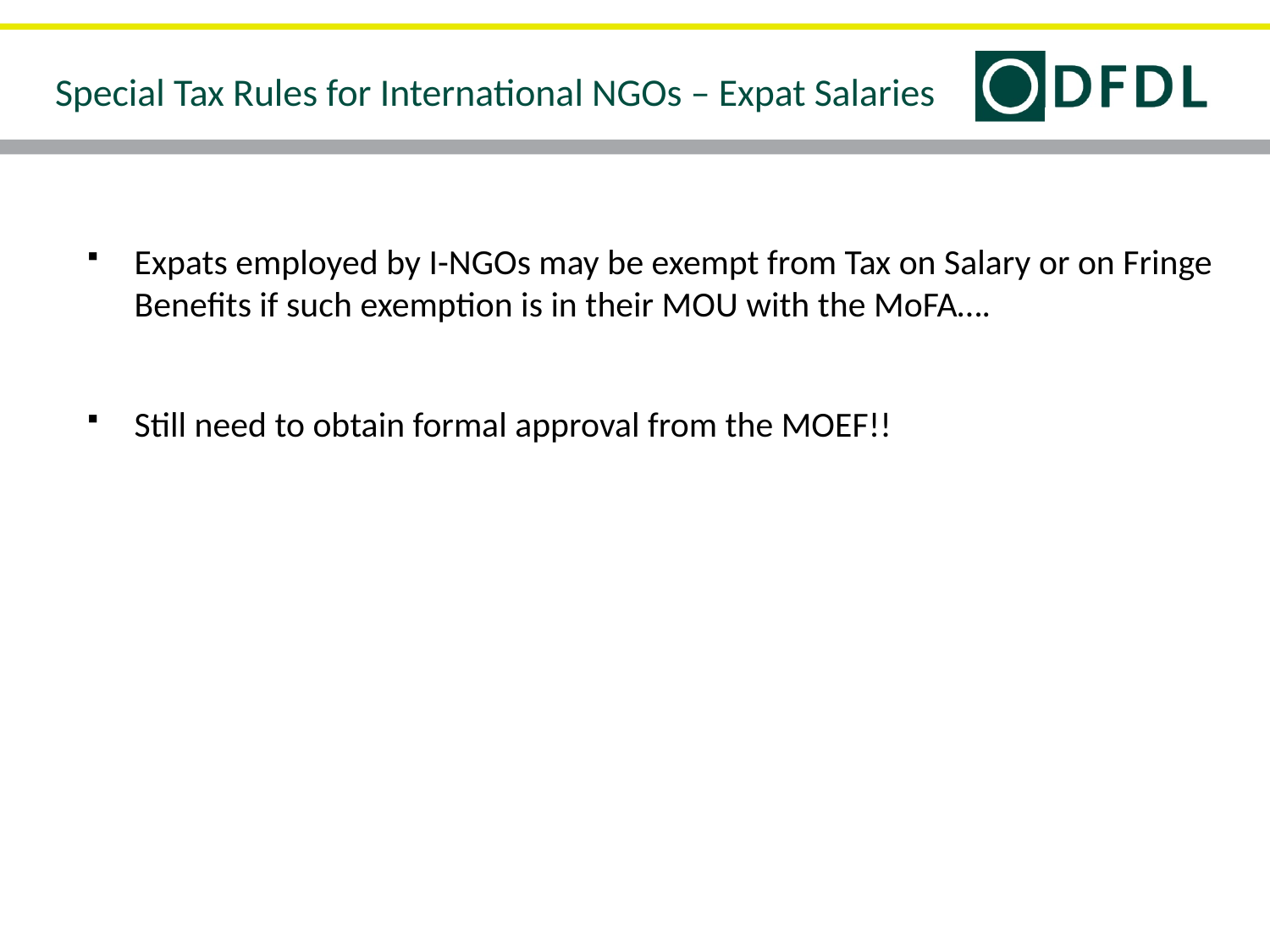

Special Tax Rules for International NGOs – Expat Salaries
Expats employed by I-NGOs may be exempt from Tax on Salary or on Fringe Benefits if such exemption is in their MOU with the MoFA….

Still need to obtain formal approval from the MOEF!!